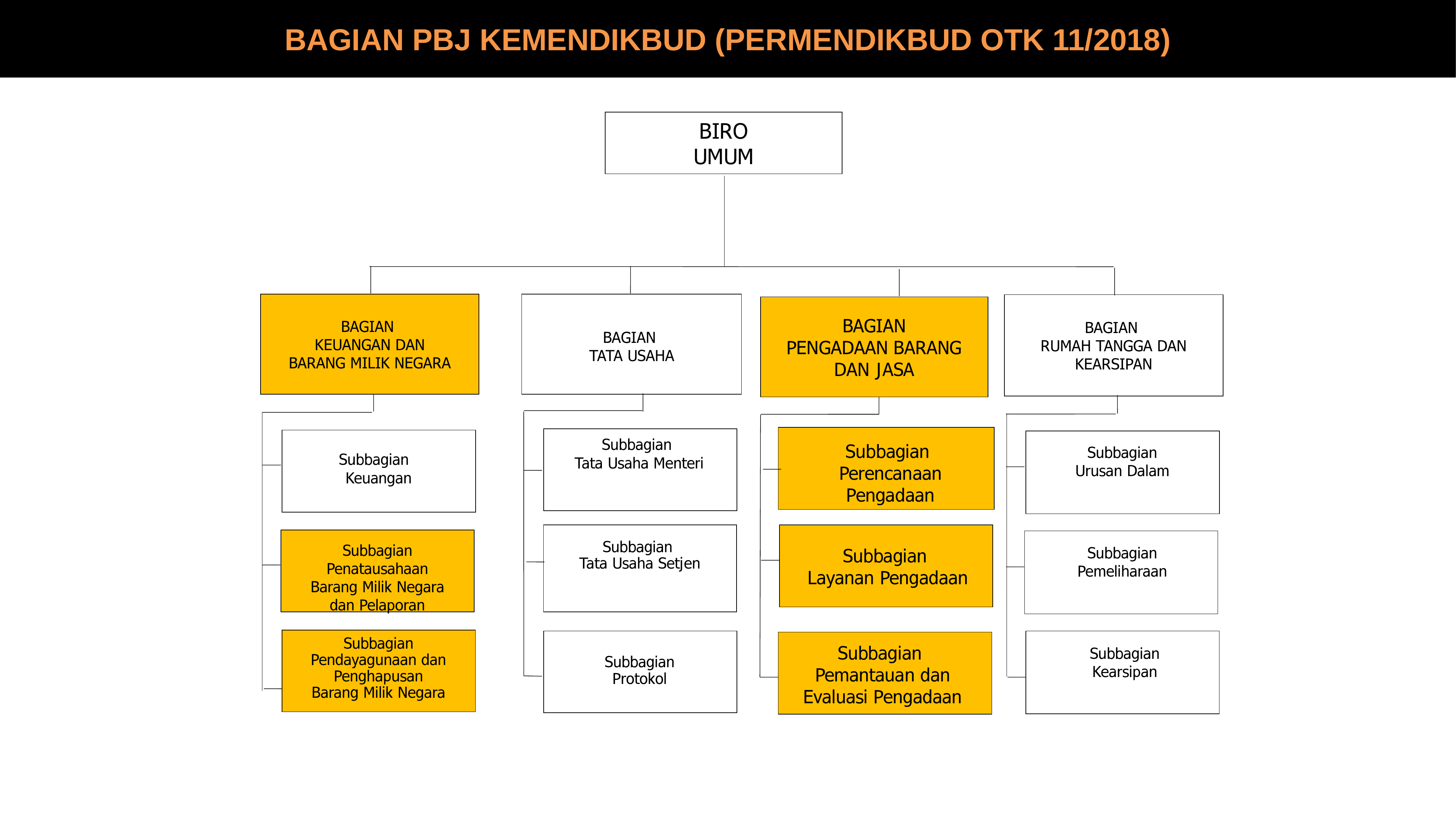

BAGIAN PBJ KEMENDIKBUD (PERMENDIKBUD OTK 11/2018)
BIRO
UMUM

BAGIAN
KEUANGAN DAN
BARANG MILIK NEGARA

BAGIAN
RUMAH TANGGA DAN
KEARSIPAN
BAGIAN
PENGADAAN BARANG
DAN JASA
BAGIAN
TATA USAHA

Subbagian
Tata Usaha Menteri
Subbagian
Perencanaan Pengadaan
Subbagian
Urusan Dalam
Subbagian
Keuangan

Subbagian
Tata Usaha Setjen
Subbagian
Penatausahaan
Barang Milik Negara dan Pelaporan

Subbagian
Pemeliharaan
Subbagian
Layanan Pengadaan

Subbagian
Pendayagunaan dan Penghapusan
Barang Milik Negara

Subbagian
Pemantauan dan
Evaluasi Pengadaan
Subbagian
Kearsipan
Subbagian
Protokol